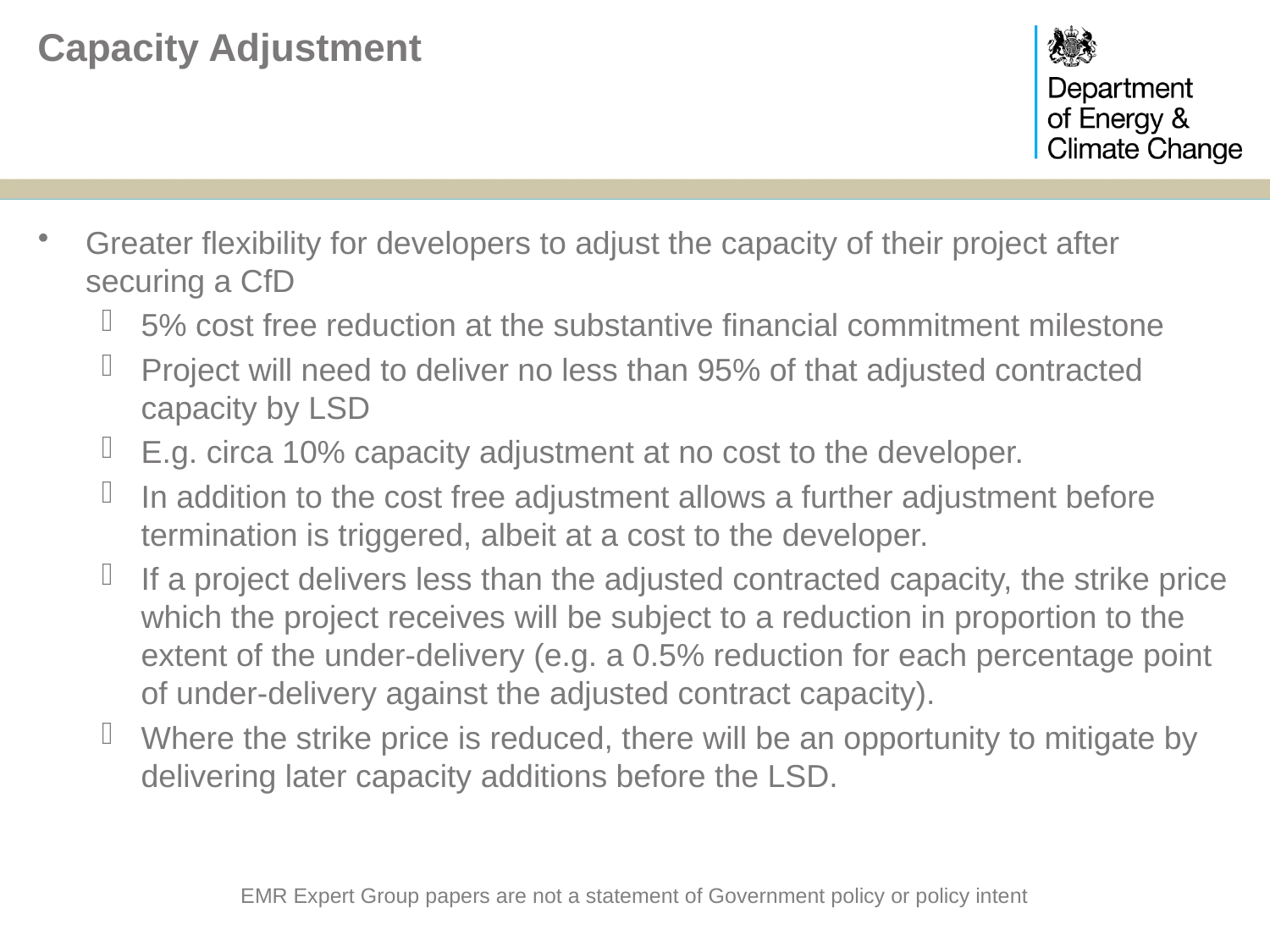

# Capacity Adjustment
Greater flexibility for developers to adjust the capacity of their project after securing a CfD
5% cost free reduction at the substantive financial commitment milestone
Project will need to deliver no less than 95% of that adjusted contracted capacity by LSD
E.g. circa 10% capacity adjustment at no cost to the developer.
In addition to the cost free adjustment allows a further adjustment before termination is triggered, albeit at a cost to the developer.
If a project delivers less than the adjusted contracted capacity, the strike price which the project receives will be subject to a reduction in proportion to the extent of the under-delivery (e.g. a 0.5% reduction for each percentage point of under-delivery against the adjusted contract capacity).
Where the strike price is reduced, there will be an opportunity to mitigate by delivering later capacity additions before the LSD.

EMR Expert Group papers are not a statement of Government policy or policy intent